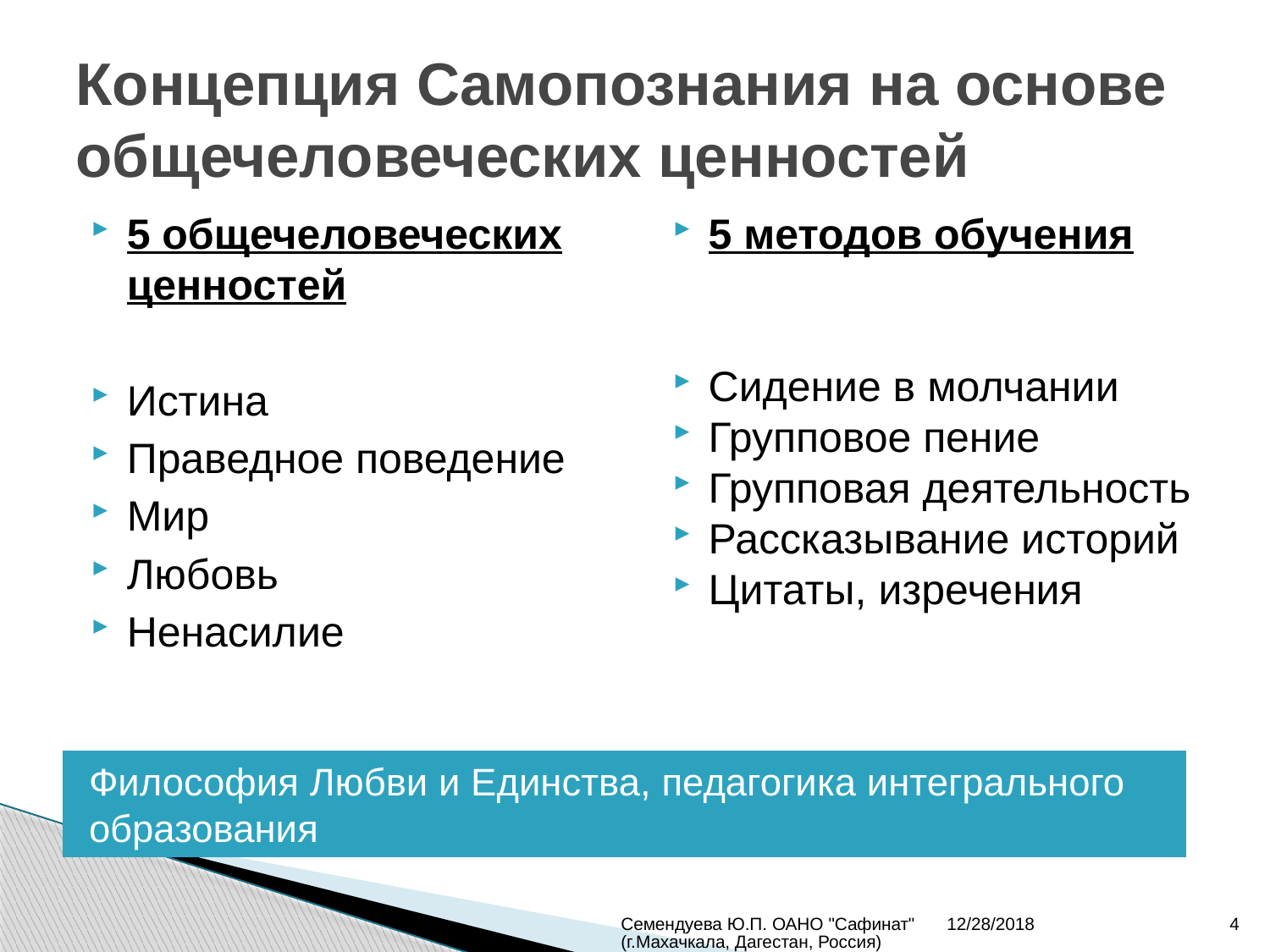

# Концепция Cамопознания на основе общечеловеческих ценностей
5 общечеловеческих ценностей

Истина
Праведное поведение
Мир
Любовь
Ненасилие
5 методов обучения

Сидение в молчании
Групповое пение
Групповая деятельность
Рассказывание историй
Цитаты, изречения
Философия Любви и Единства, педагогика интегрального образования
Семендуева Ю.П. ОАНО "Сафинат" (г.Махачкала, Дагестан, Россия)
12/28/2018
4